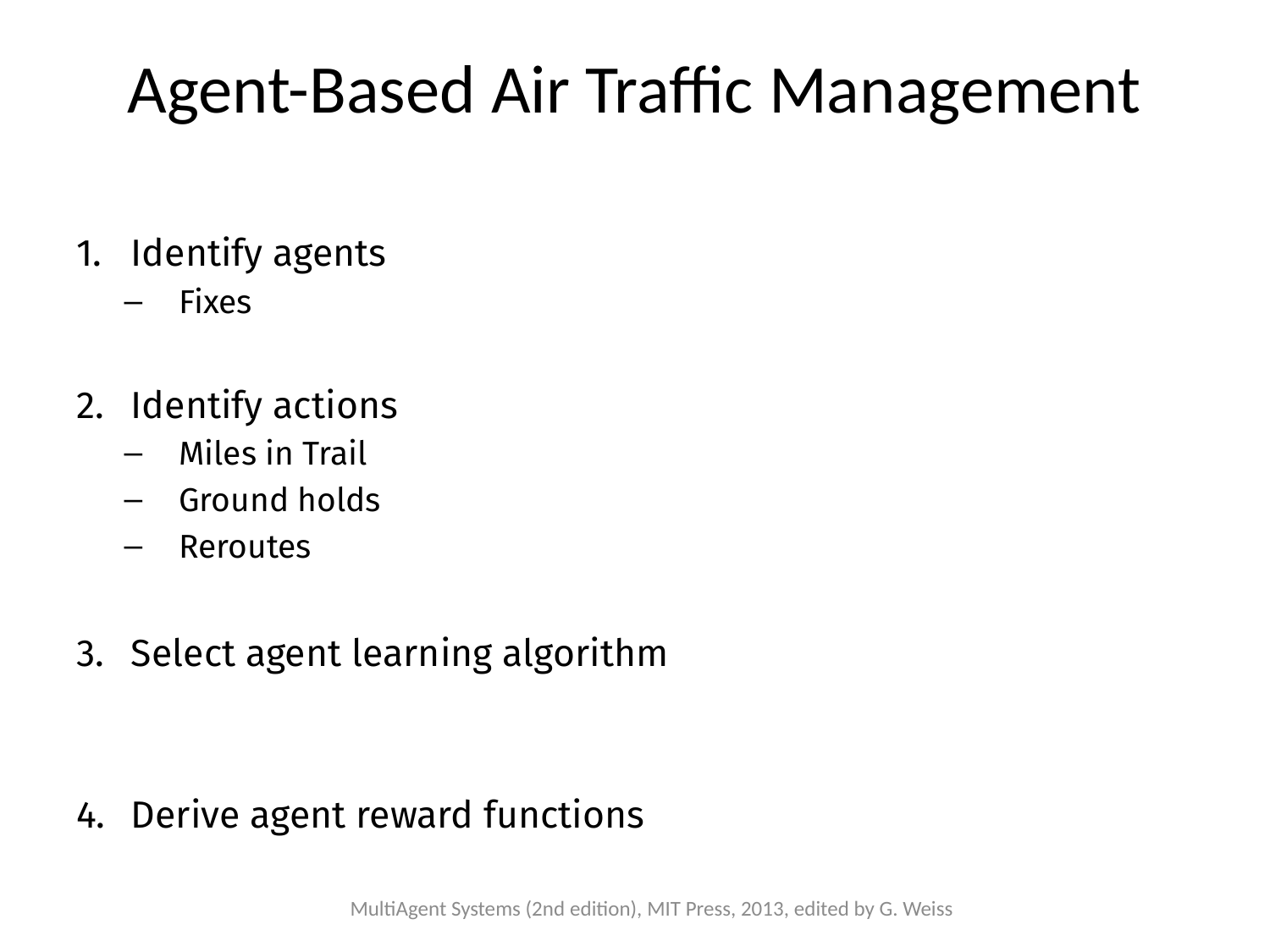

# Agent-Based Air Traffic Management
Identify agents
Fixes

Identify actions
Miles in Trail
Ground holds
Reroutes

Select agent learning algorithm

Derive agent reward functions

MultiAgent Systems (2nd edition), MIT Press, 2013, edited by G. Weiss